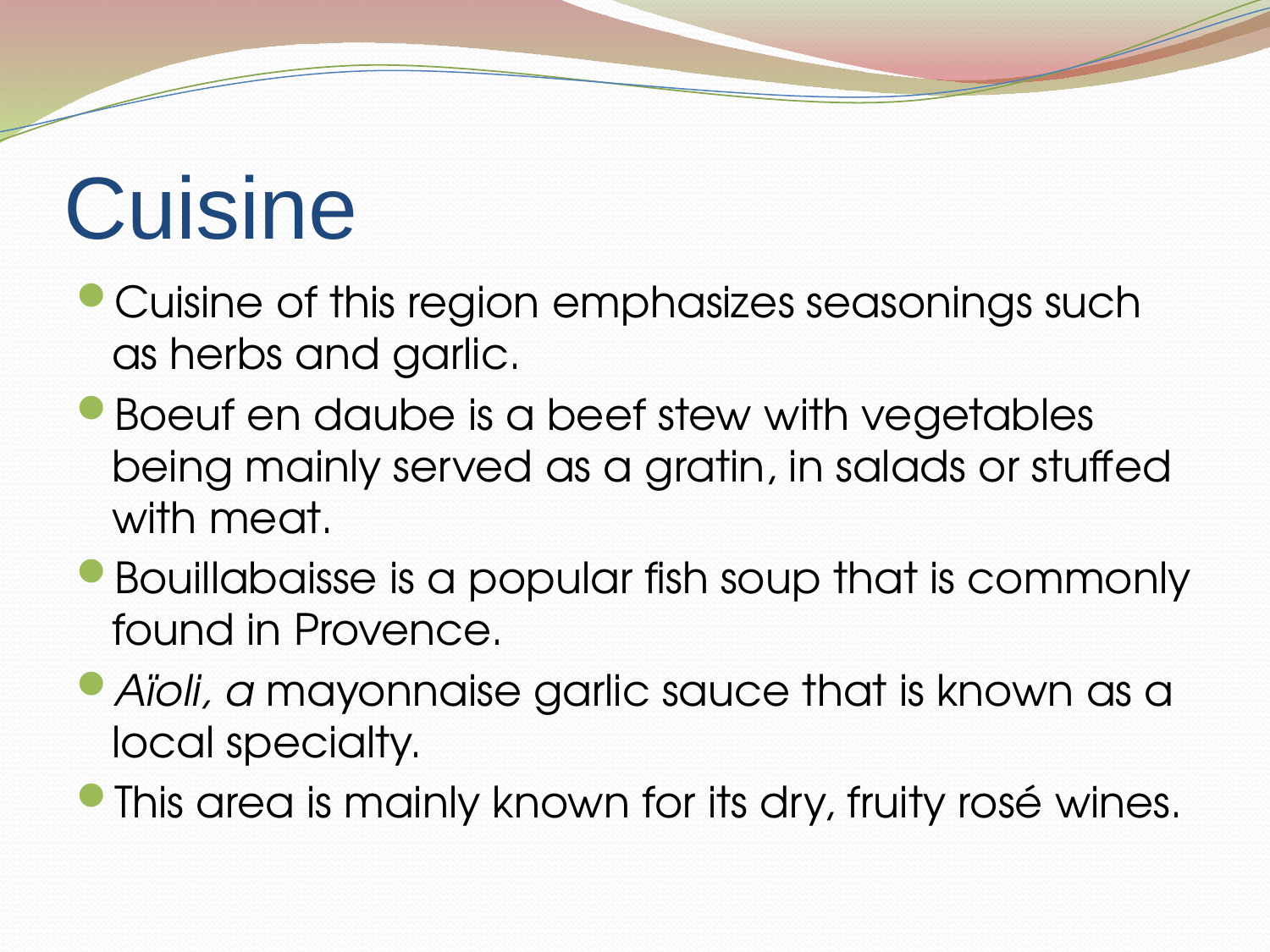

# Cuisine
Cuisine of this region emphasizes seasonings such as herbs and garlic.
Boeuf en daube is a beef stew with vegetables being mainly served as a gratin, in salads or stuffed with meat.
Bouillabaisse is a popular fish soup that is commonly found in Provence.
Aïoli, a mayonnaise garlic sauce that is known as a local specialty.
This area is mainly known for its dry, fruity rosé wines.